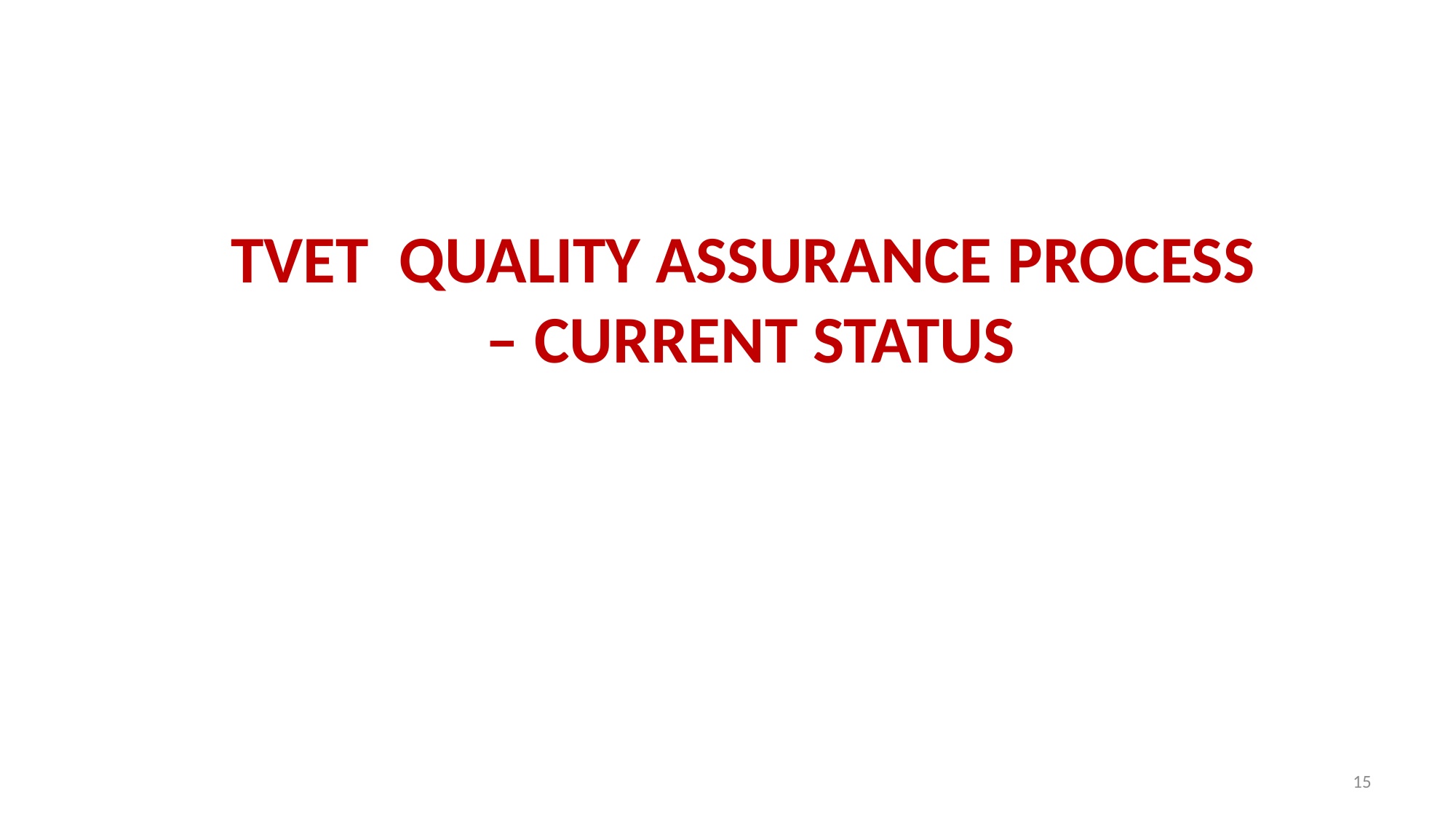

TVET  QUALITY ASSURANCE PROCESS
– CURRENT STATUS
15